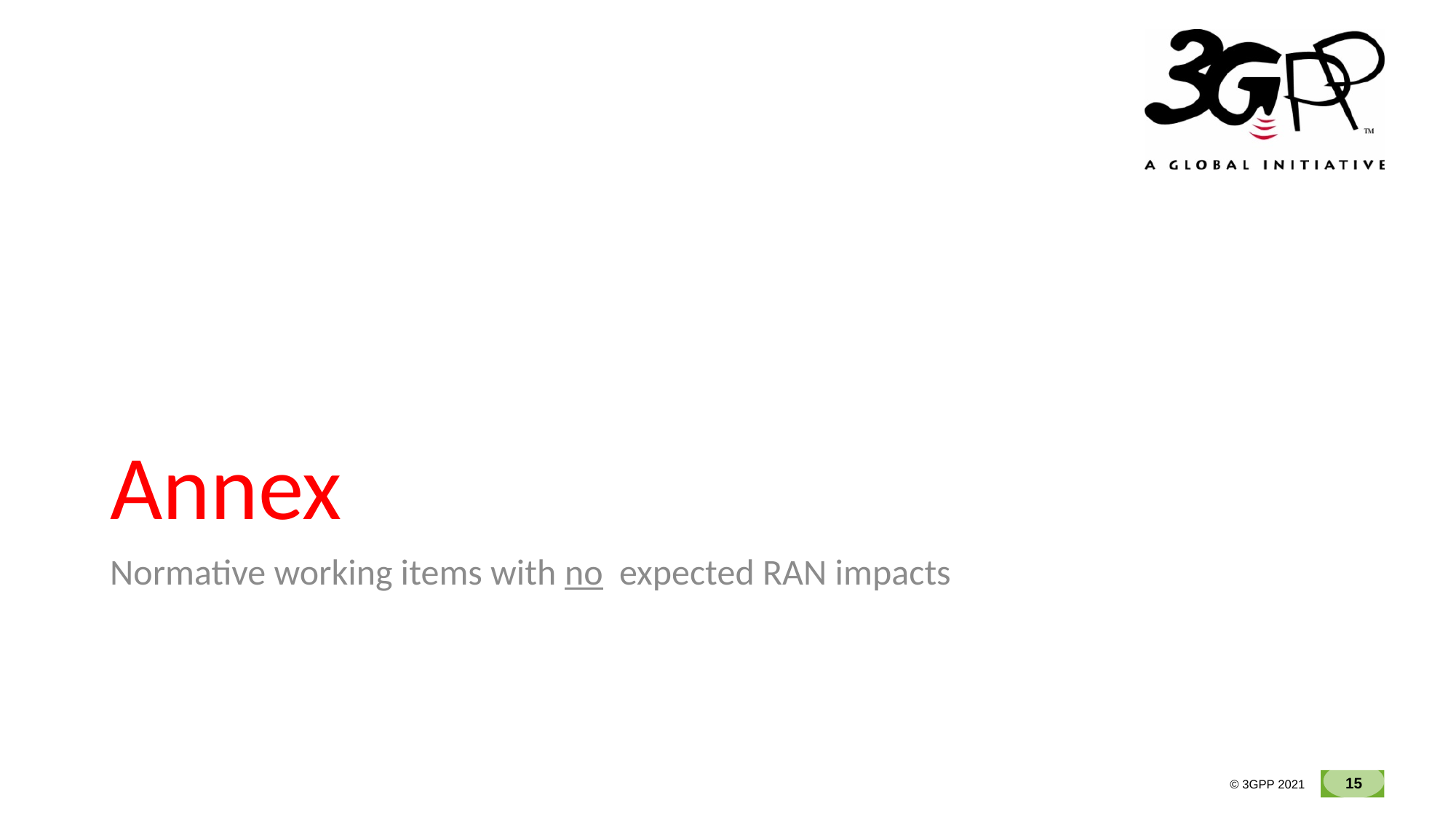

# Annex
Normative working items with no  expected RAN impacts